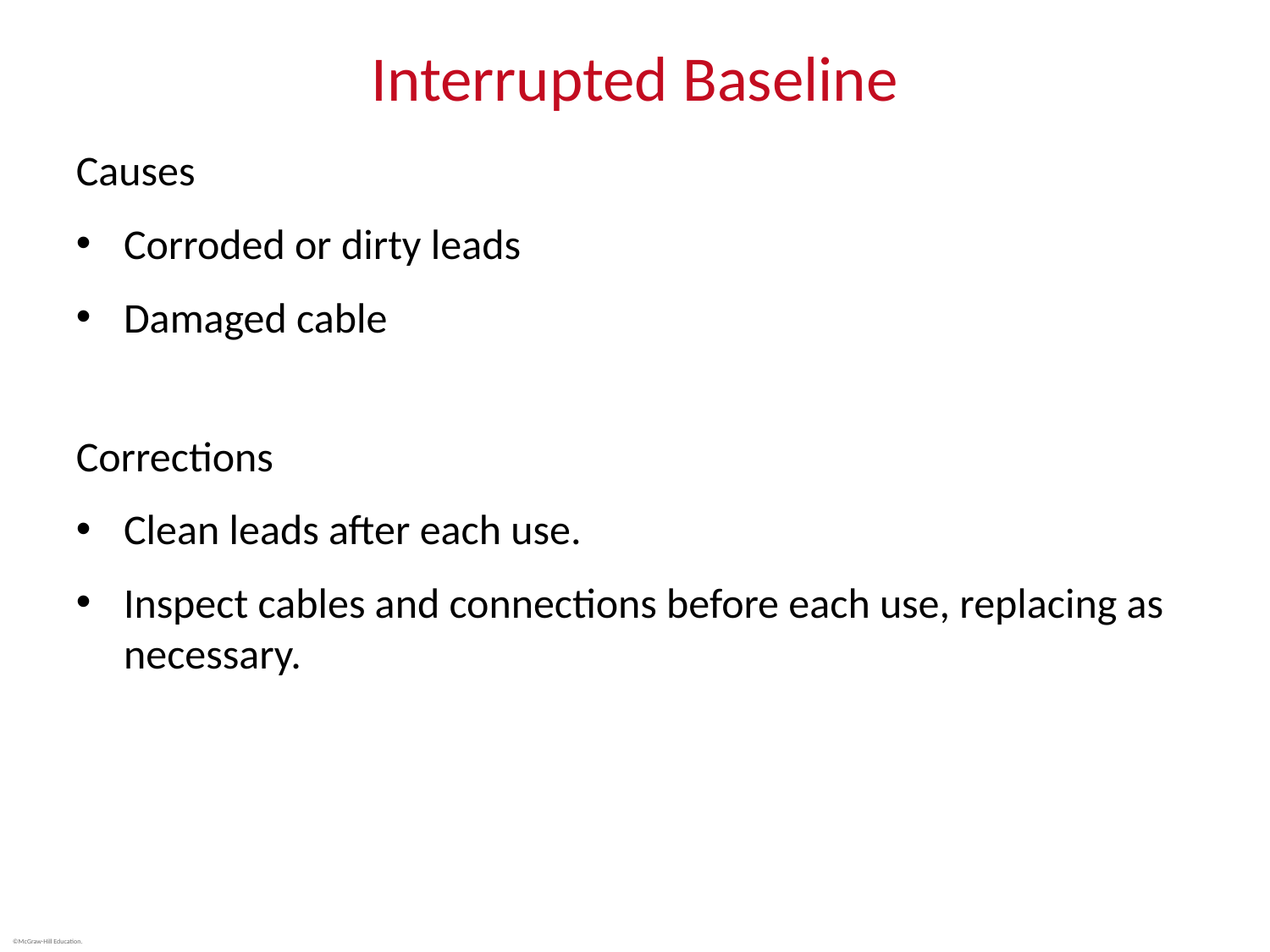

# Interrupted Baseline
Causes
Corroded or dirty leads
Damaged cable
Corrections
Clean leads after each use.
Inspect cables and connections before each use, replacing as necessary.